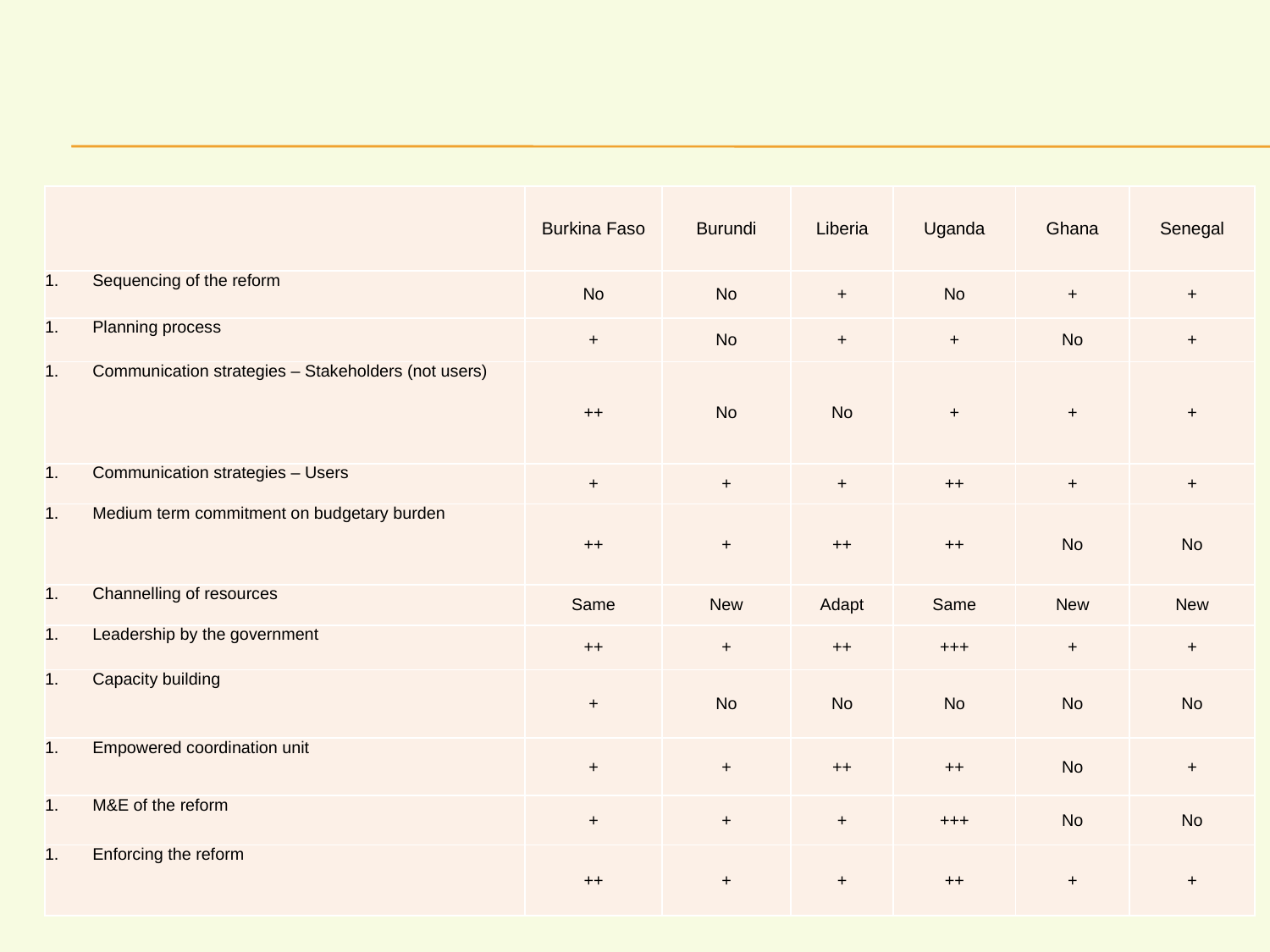

#
|  | Burkina Faso | Burundi | Liberia | Uganda | Ghana | Senegal |
| --- | --- | --- | --- | --- | --- | --- |
| Sequencing of the reform | No | No | + | No | + | + |
| Planning process | + | No | + | + | No | + |
| Communication strategies – Stakeholders (not users) | ++ | No | No | + | + | + |
| Communication strategies – Users | + | + | + | ++ | + | + |
| Medium term commitment on budgetary burden | ++ | + | ++ | ++ | No | No |
| Channelling of resources | Same | New | Adapt | Same | New | New |
| Leadership by the government | ++ | + | ++ | +++ | + | + |
| Capacity building | + | No | No | No | No | No |
| Empowered coordination unit | + | + | ++ | ++ | No | + |
| M&E of the reform | + | + | + | +++ | No | No |
| Enforcing the reform | ++ | + | + | ++ | + | + |